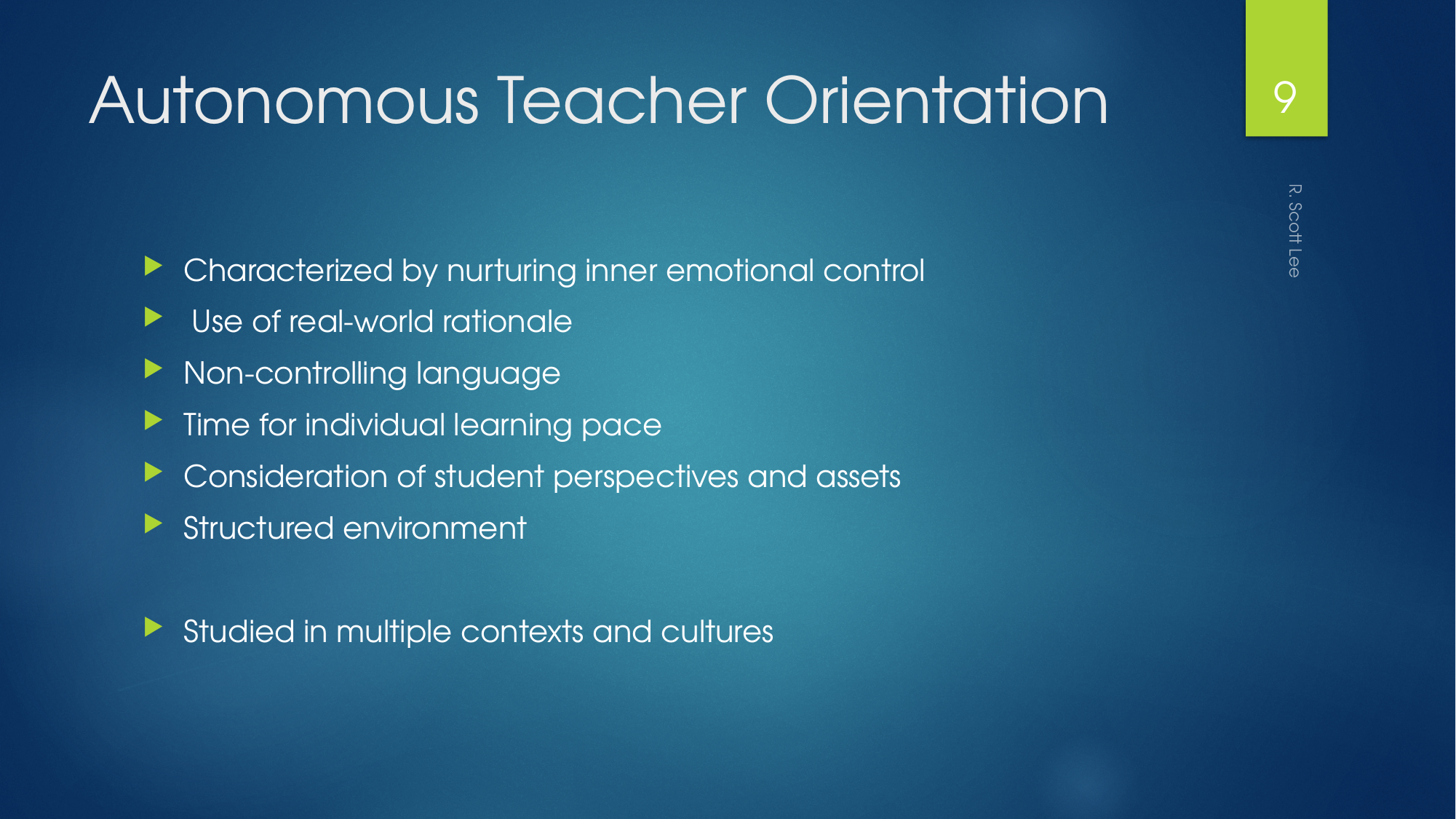

9
# Autonomous Teacher Orientation
Characterized by nurturing inner emotional control
 Use of real-world rationale
Non-controlling language
Time for individual learning pace
Consideration of student perspectives and assets
Structured environment

Studied in multiple contexts and cultures
R. Scott Lee